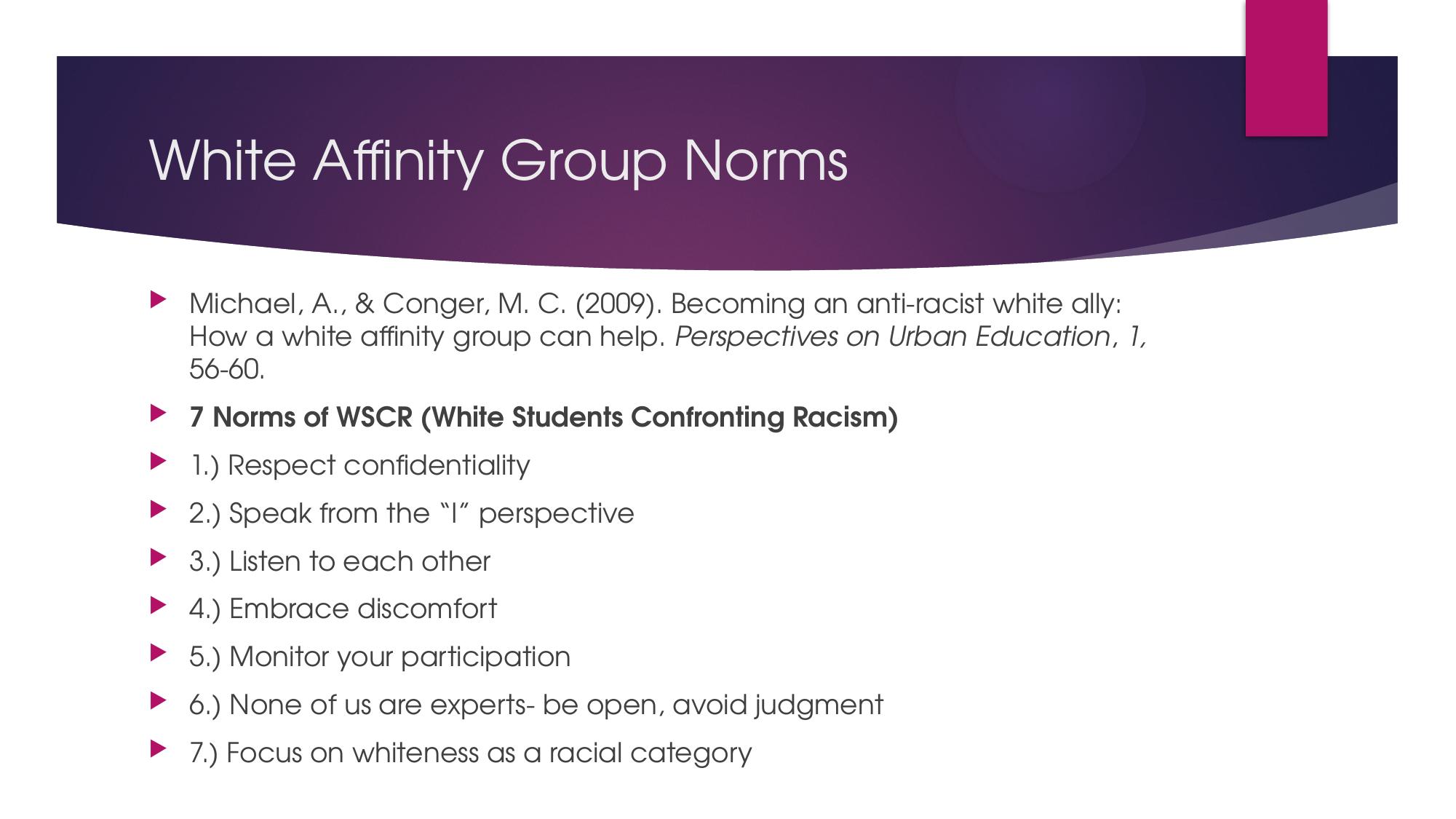

# White Affinity Group Norms
Michael, A., & Conger, M. C. (2009). Becoming an anti-racist white ally: How a white affinity group can help. Perspectives on Urban Education, 1, 56-60.
7 Norms of WSCR (White Students Confronting Racism)
1.) Respect confidentiality
2.) Speak from the “I” perspective
3.) Listen to each other
4.) Embrace discomfort
5.) Monitor your participation
6.) None of us are experts- be open, avoid judgment
7.) Focus on whiteness as a racial category